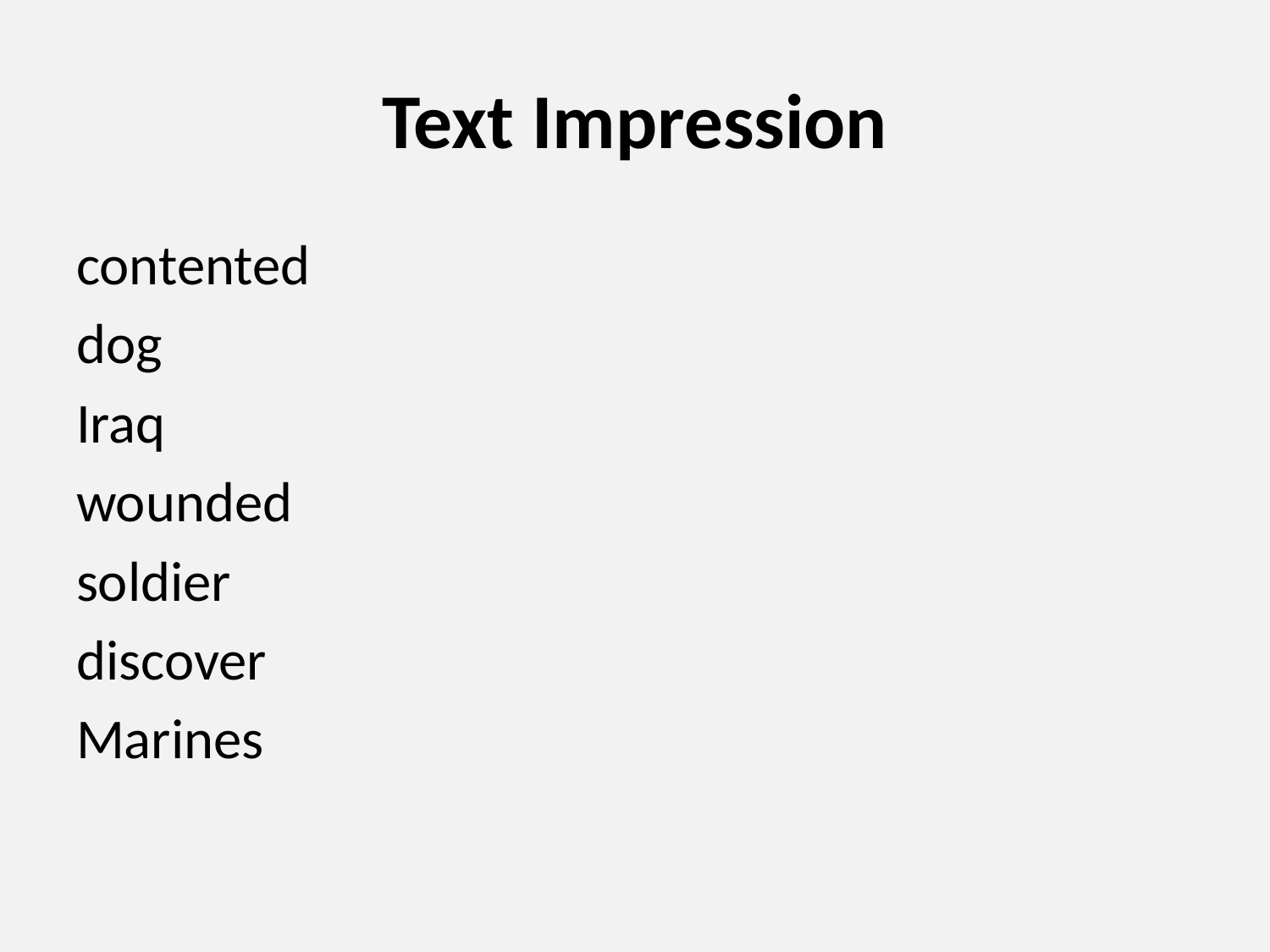

# Text Impression
contented
dog
Iraq
wounded
soldier
discover
Marines